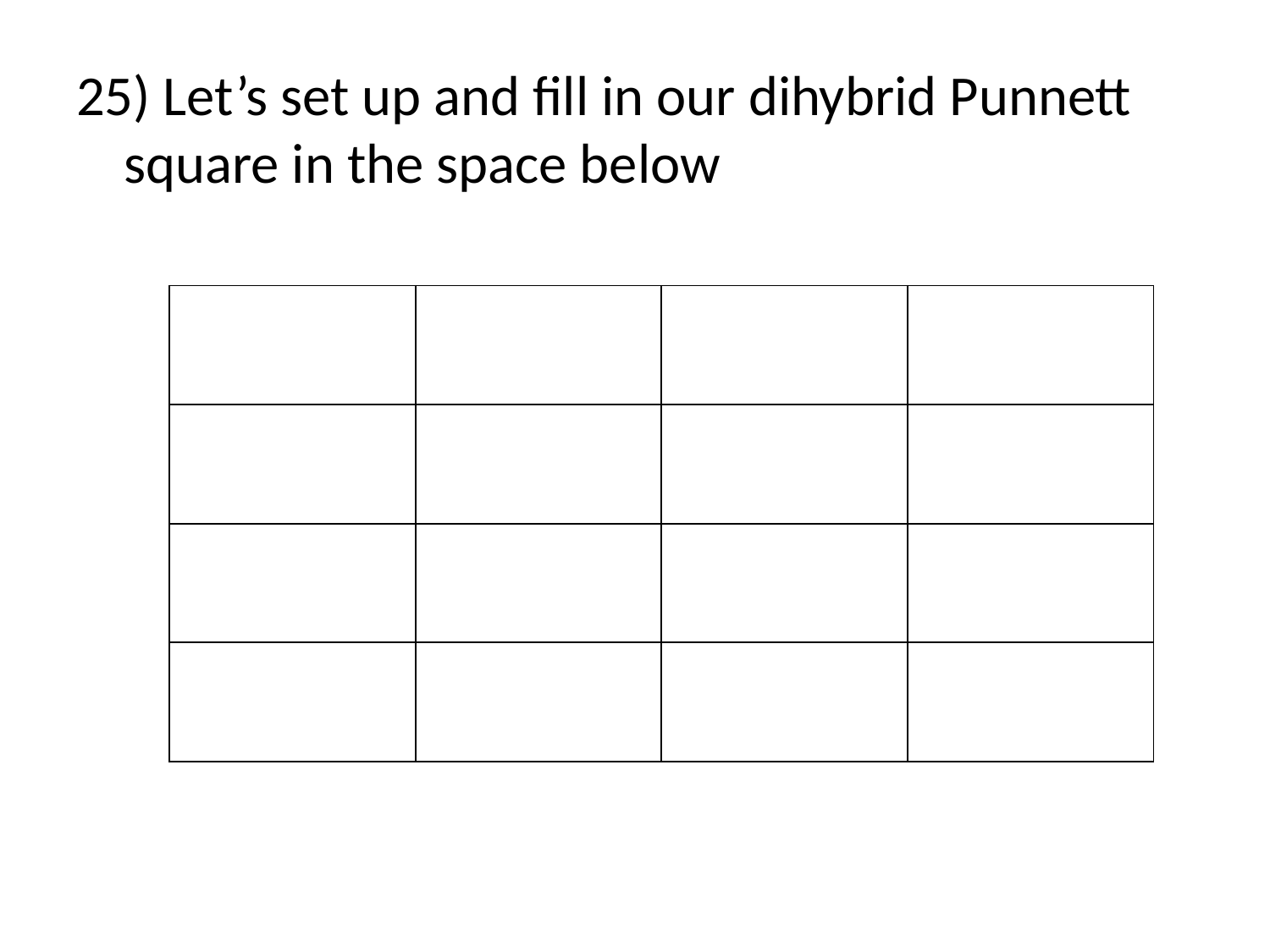

25) Let’s set up and fill in our dihybrid Punnett square in the space below

|  |  |  |  |
| --- | --- | --- | --- |
|  |  |  |  |
|  |  |  |  |
|  |  |  |  |